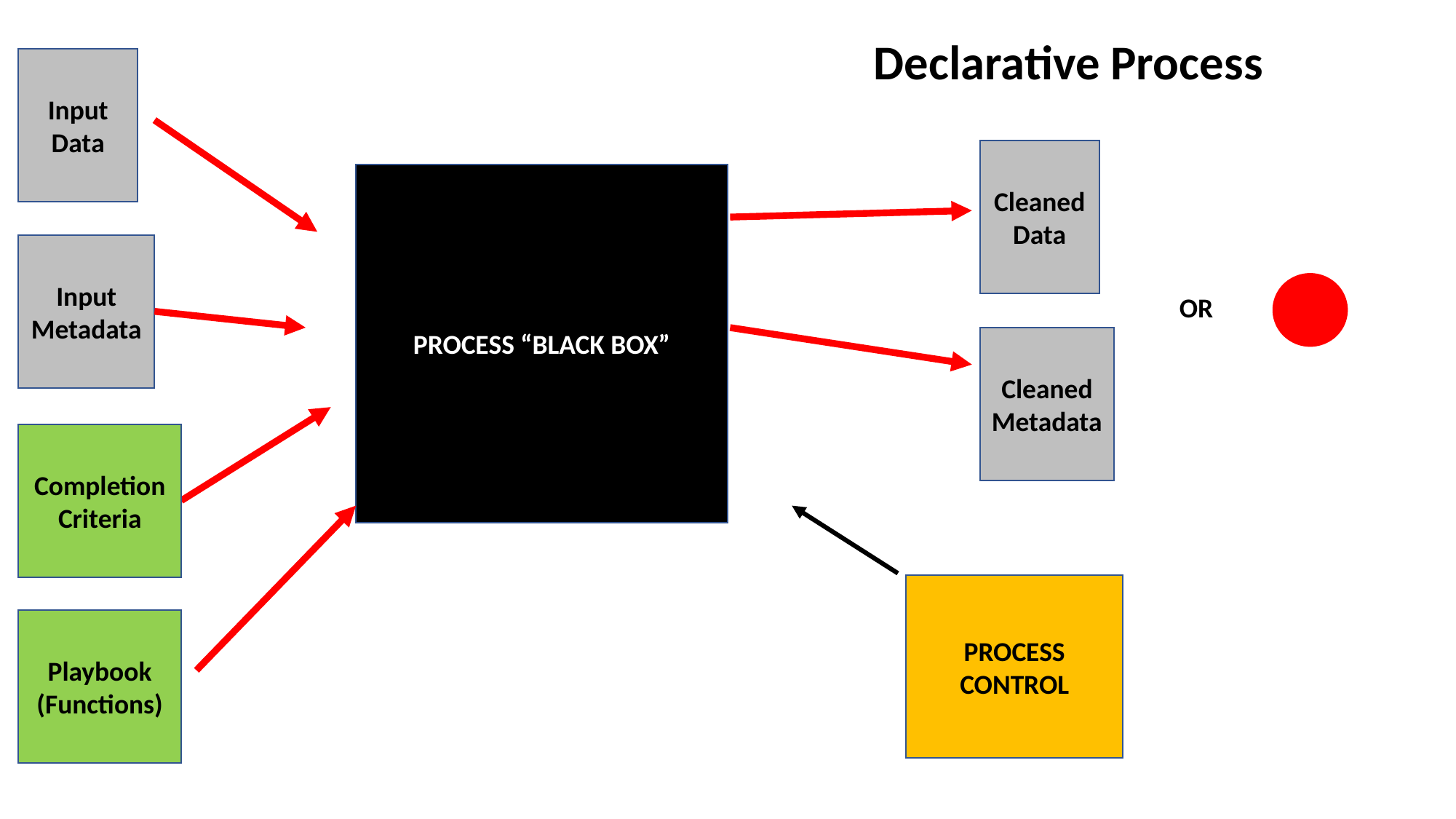

Declarative Process
Input
Data
Cleaned
Data
PROCESS “BLACK BOX”
Input
Metadata

OR
Cleaned
Metadata
Completion Criteria
PROCESS CONTROL
Playbook (Functions)